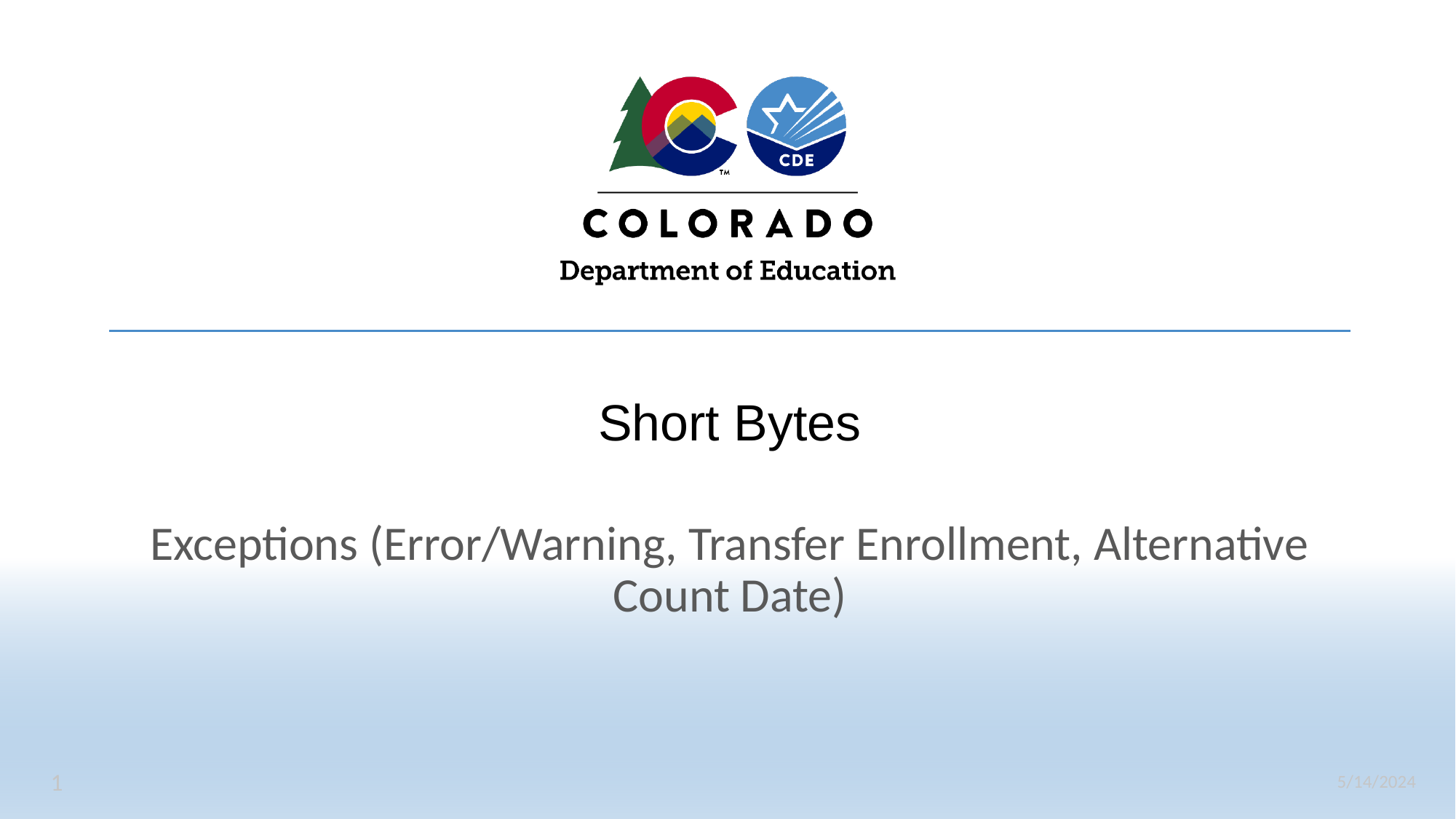

# Short Bytes
Exceptions (Error/Warning, Transfer Enrollment, Alternative Count Date)
1
5/14/2024